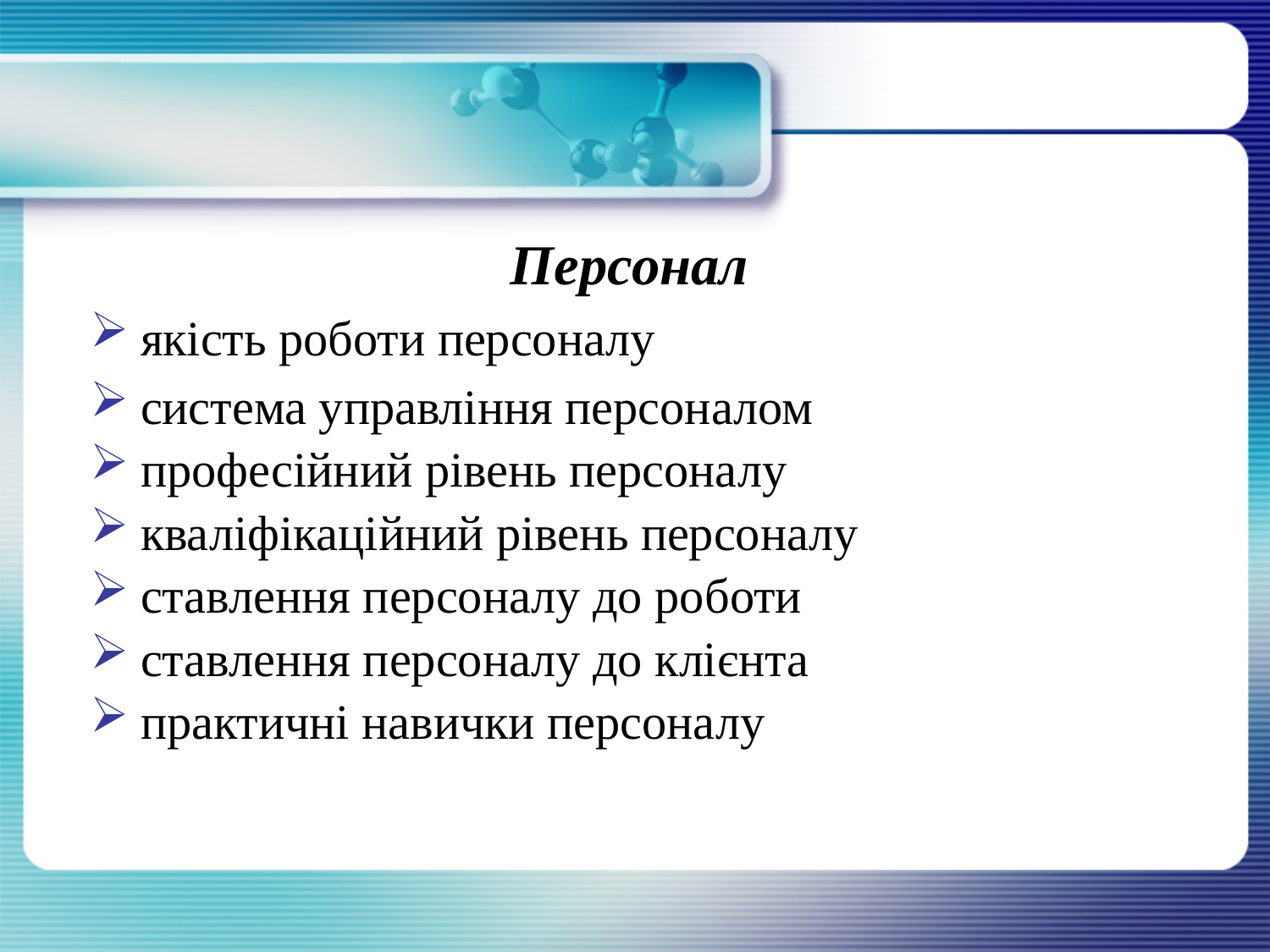

#
Персонал
якість роботи персоналу
система управління персоналом
професійний рівень персоналу
кваліфікаційний рівень персоналу
ставлення персоналу до роботи
ставлення персоналу до клієнта
практичні навички персоналу